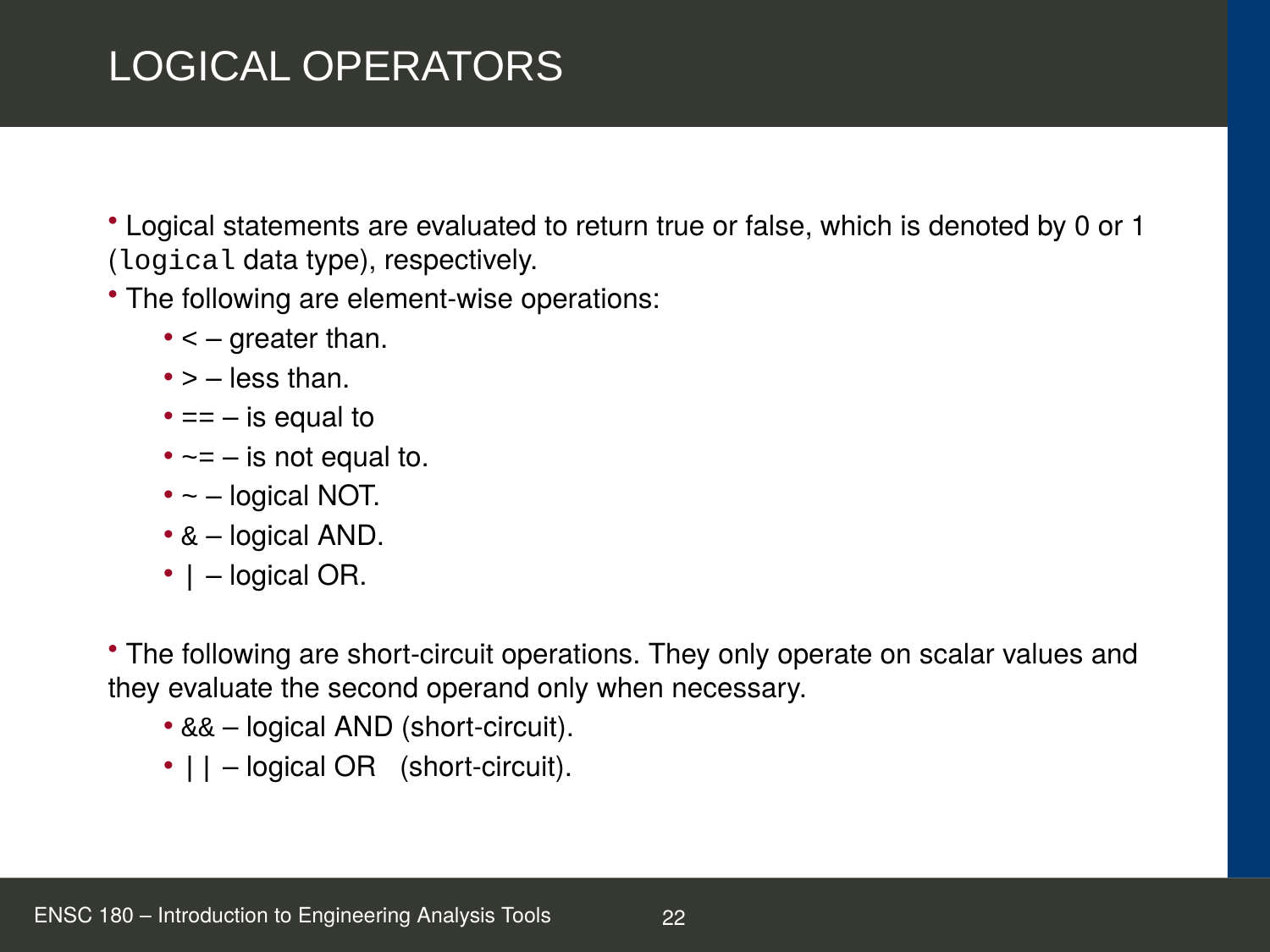

# LOGICAL OPERATORS
 Logical statements are evaluated to return true or false, which is denoted by 0 or 1 (logical data type), respectively.
 The following are element-wise operations:
 < – greater than.
 > – less than.
 == – is equal to
 ~= – is not equal to.
 ~ – logical NOT.
 & – logical AND.
 | – logical OR.

 The following are short-circuit operations. They only operate on scalar values and they evaluate the second operand only when necessary.
 && – logical AND (short-circuit).
 || – logical OR   (short-circuit).
ENSC 180 – Introduction to Engineering Analysis Tools